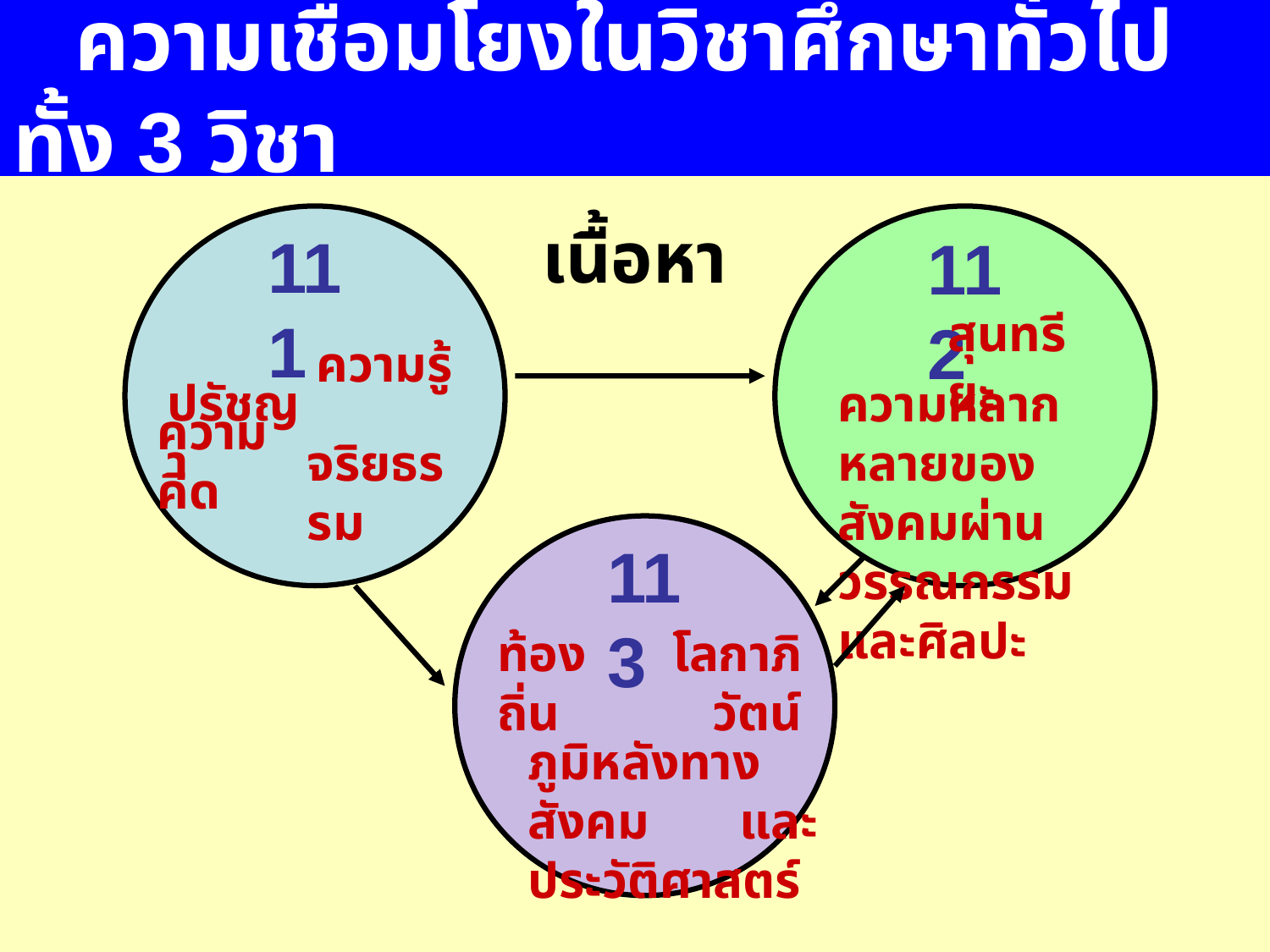

# ความเชื่อมโยงในวิชาศึกษาทั่วไปทั้ง 3 วิชา
เนื้อหา

111
112
สุนทรียะ
  ปรัชญา
ความรู้
ความหลากหลายของสังคมผ่านวรรณกรรมและศิลปะ

ความคิด
จริยธรรม

113

ท้องถิ่น
โลกาภิวัตน์
ภูมิหลังทางสังคม       และประวัติศาสตร์